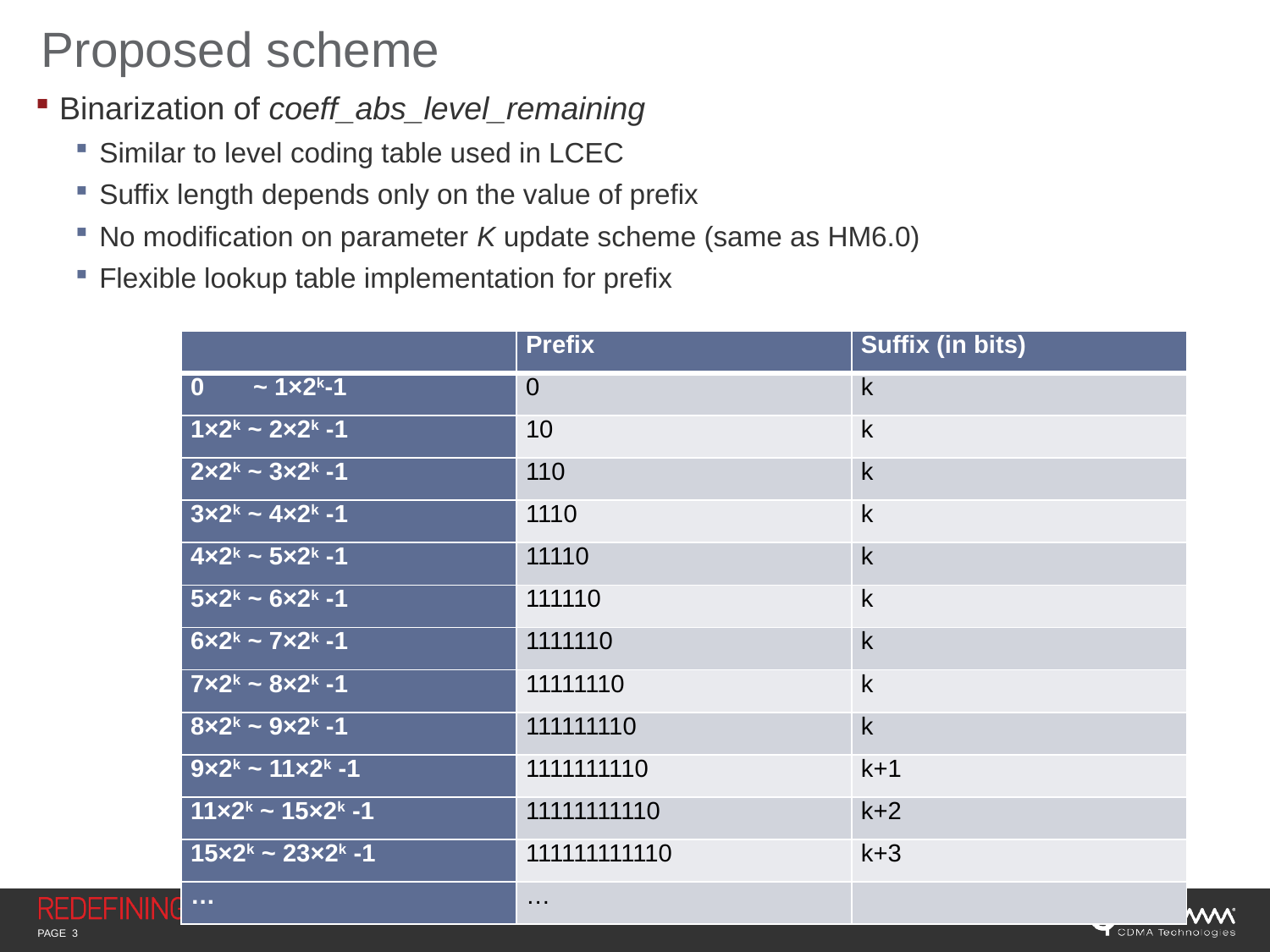

# Proposed scheme
Binarization of coeff_abs_level_remaining
Similar to level coding table used in LCEC
Suffix length depends only on the value of prefix
No modification on parameter K update scheme (same as HM6.0)
Flexible lookup table implementation for prefix

|  | Prefix | Suffix (in bits) |
| --- | --- | --- |
| 0 ~ 1×2k-1 | 0 | k |
| 1×2k ~ 2×2k -1 | 10 | k |
| 2×2k ~ 3×2k -1 | 110 | k |
| 3×2k ~ 4×2k -1 | 1110 | k |
| 4×2k ~ 5×2k -1 | 11110 | k |
| 5×2k ~ 6×2k -1 | 111110 | k |
| 6×2k ~ 7×2k -1 | 1111110 | k |
| 7×2k ~ 8×2k -1 | 11111110 | k |
| 8×2k ~ 9×2k -1 | 111111110 | k |
| 9×2k ~ 11×2k -1 | 1111111110 | k+1 |
| 11×2k ~ 15×2k -1 | 11111111110 | k+2 |
| 15×2k ~ 23×2k -1 | 111111111110 | k+3 |
| … | … |  |